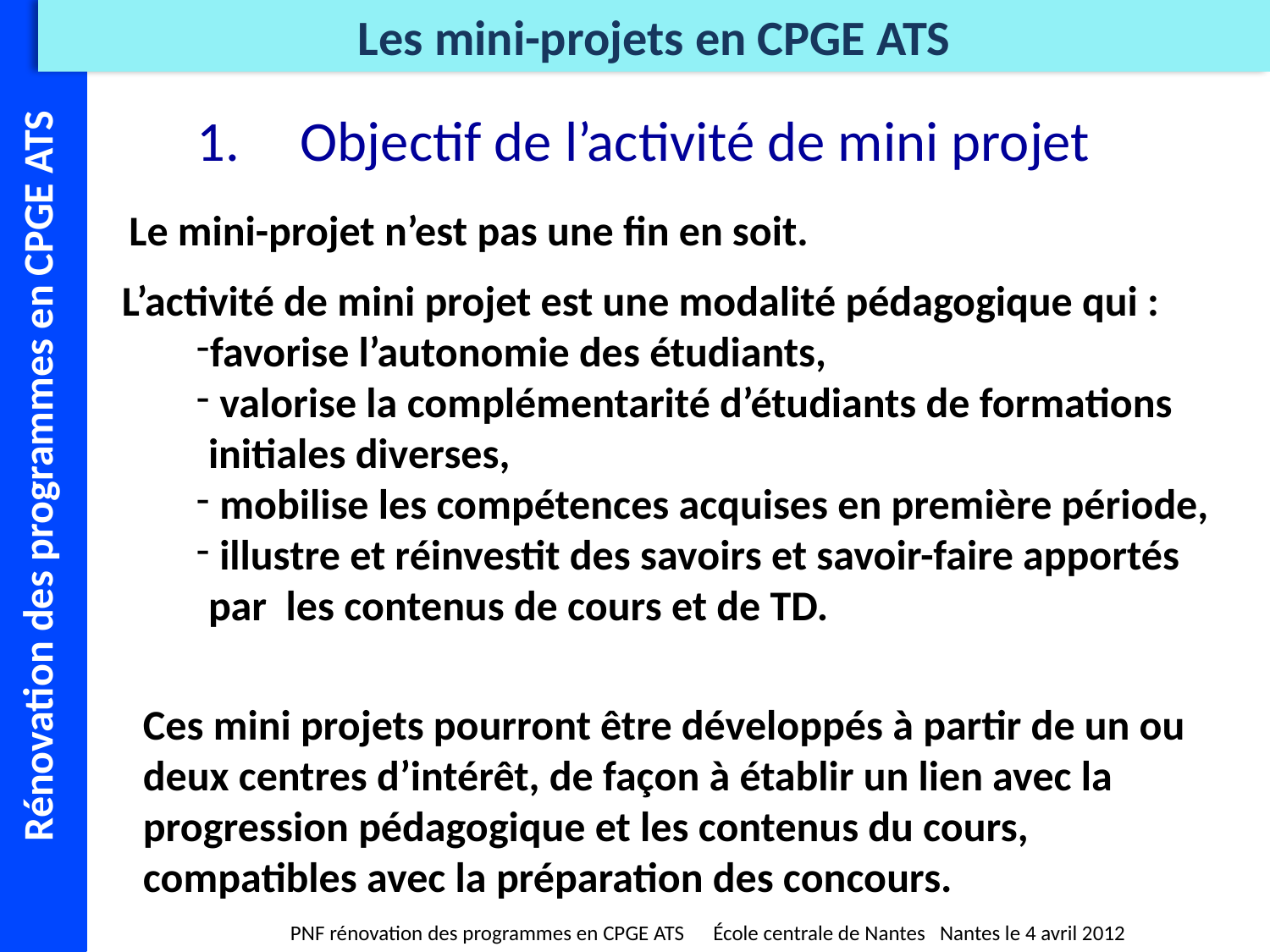

# Objectif de l’activité de mini projet
Le mini-projet n’est pas une fin en soit.
L’activité de mini projet est une modalité pédagogique qui :
favorise l’autonomie des étudiants,
 valorise la complémentarité d’étudiants de formations initiales diverses,
 mobilise les compétences acquises en première période,
 illustre et réinvestit des savoirs et savoir-faire apportés par  les contenus de cours et de TD.
Ces mini projets pourront être développés à partir de un ou deux centres d’intérêt, de façon à établir un lien avec la progression pédagogique et les contenus du cours, compatibles avec la préparation des concours.